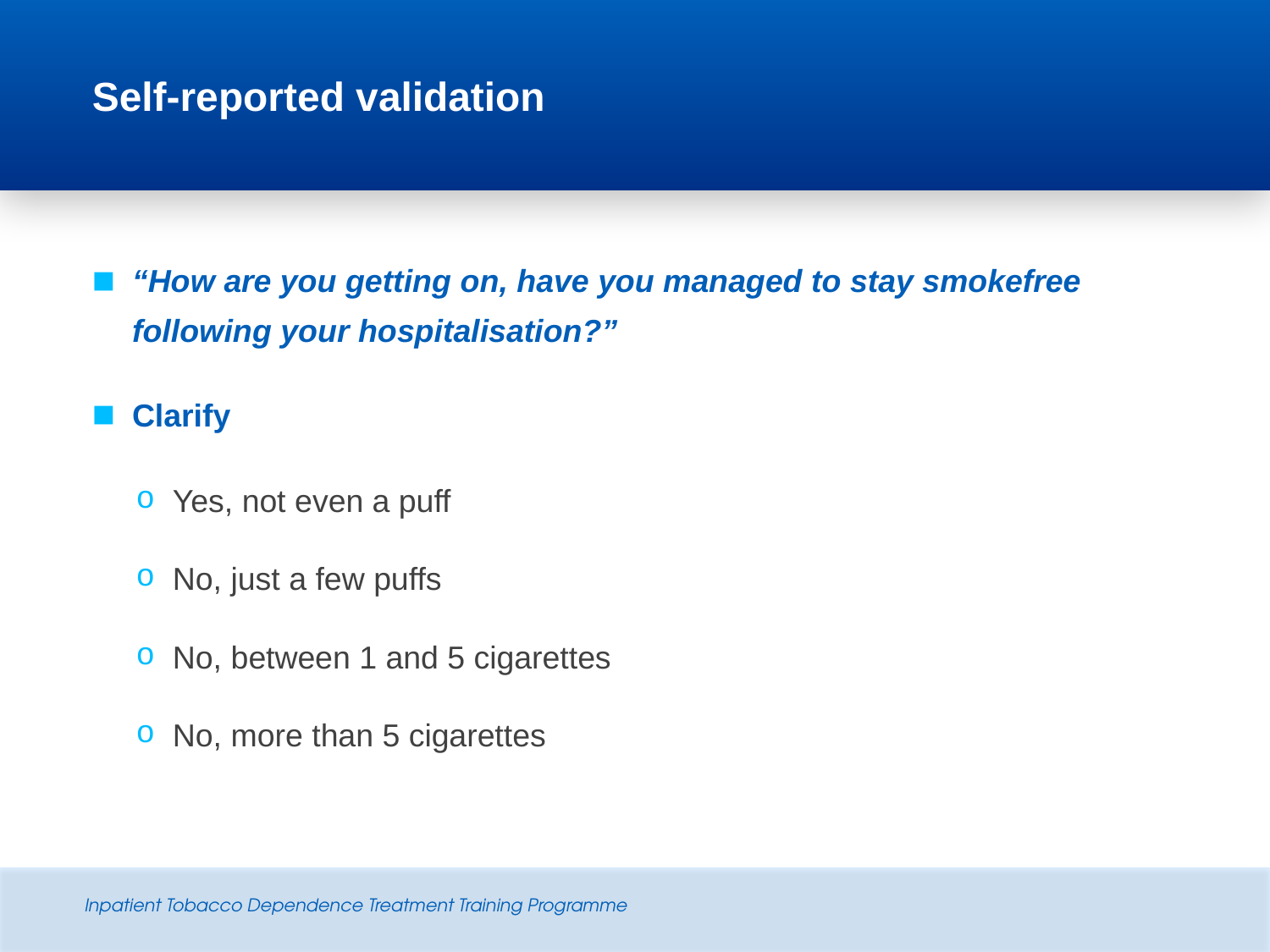

# Self-reported validation
“How are you getting on, have you managed to stay smokefree following your hospitalisation?”
Clarify
Yes, not even a puff
No, just a few puffs
No, between 1 and 5 cigarettes
No, more than 5 cigarettes
Inpatient Tobacco Dependence Treatment Training Programme